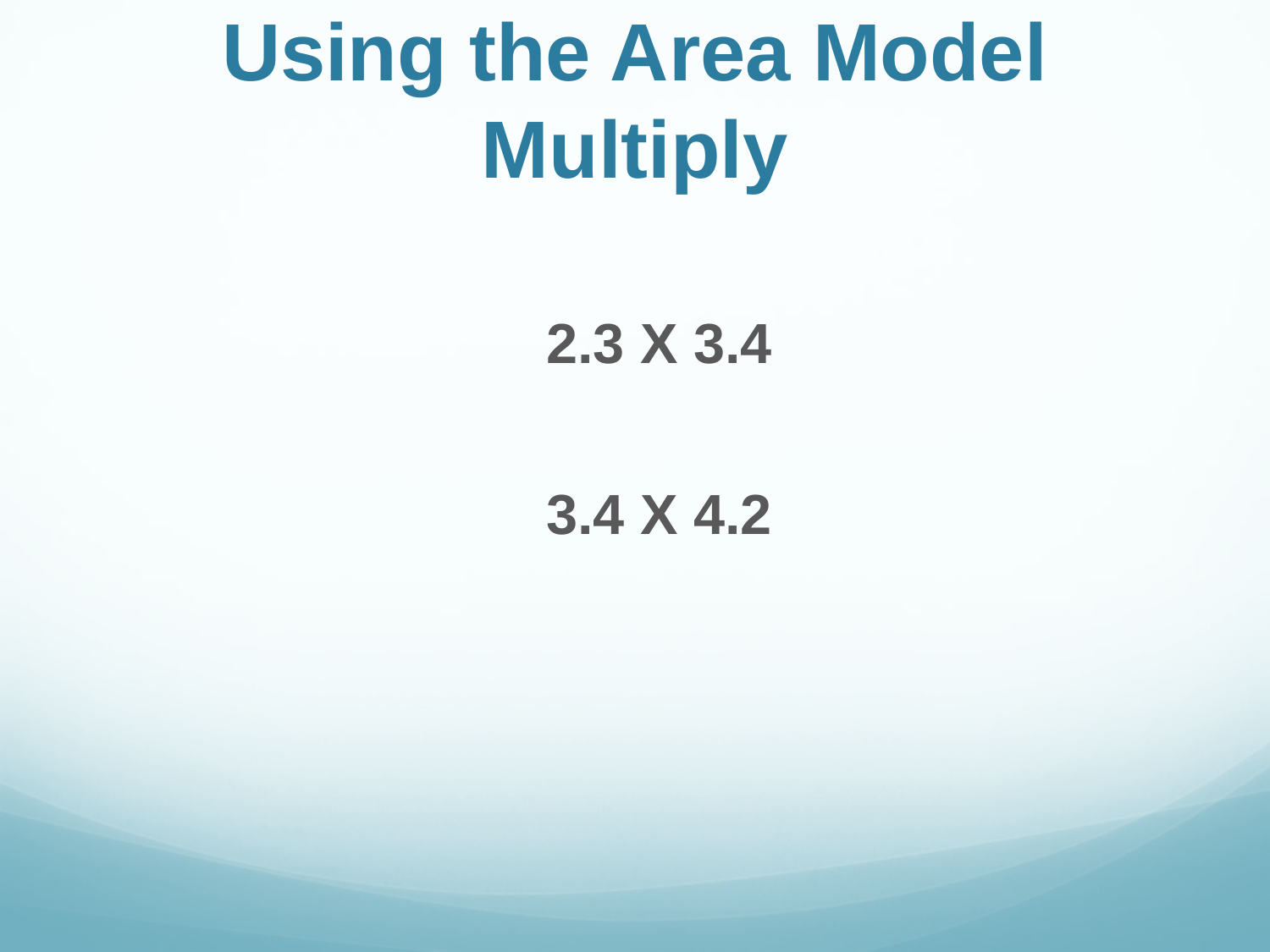

# Using the Area Model Multiply

2.3 X 3.4

3.4 X 4.2